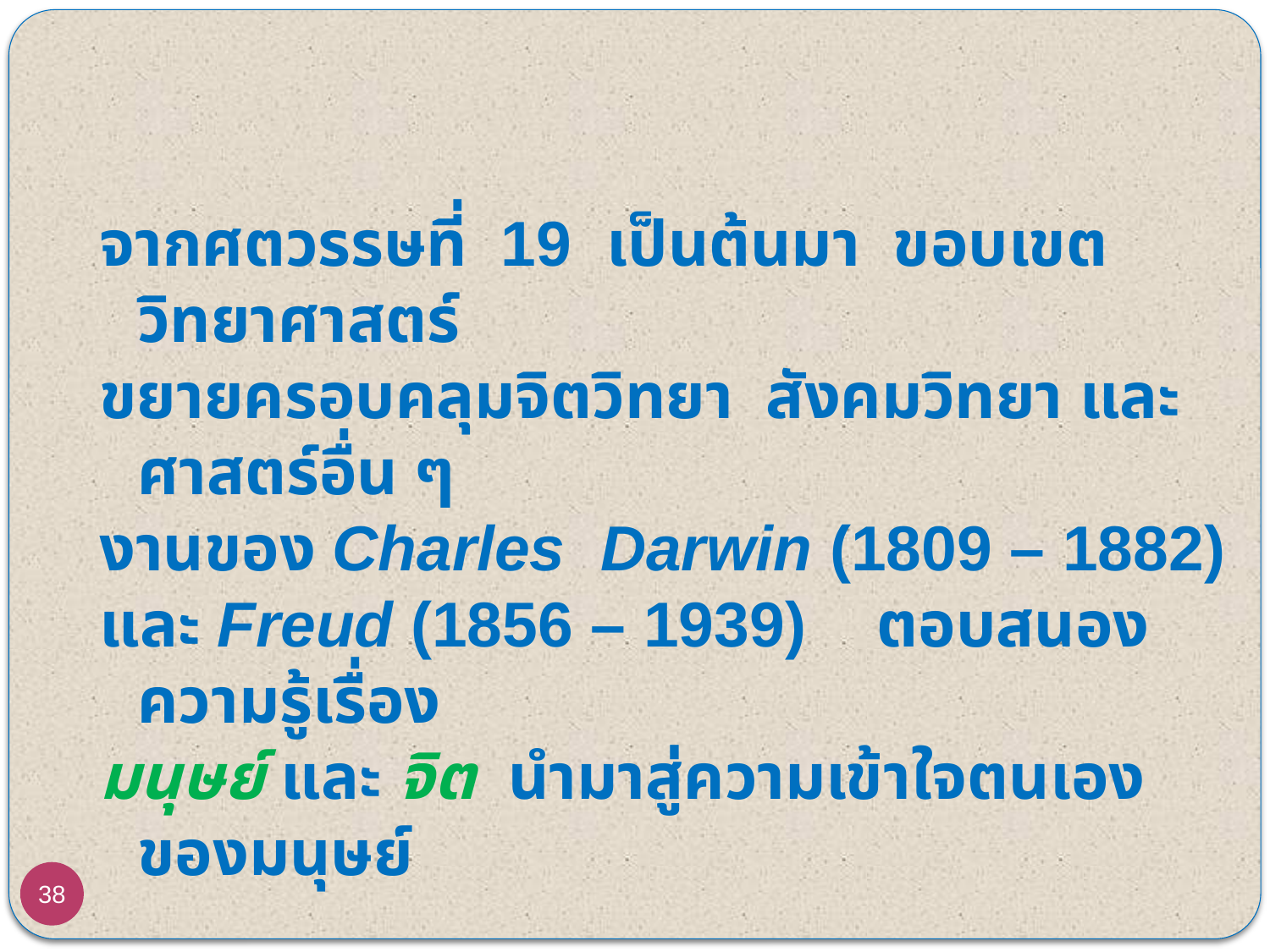

จากศตวรรษที่  19  เป็นต้นมา  ขอบเขตวิทยาศาสตร์
ขยายครอบคลุมจิตวิทยา  สังคมวิทยา และศาสตร์อื่น ๆ
งานของ Charles  Darwin (1809 – 1882)
และ Freud (1856 – 1939)    ตอบสนองความรู้เรื่อง
มนุษย์ และ จิต  นำมาสู่ความเข้าใจตนเองของมนุษย์
38